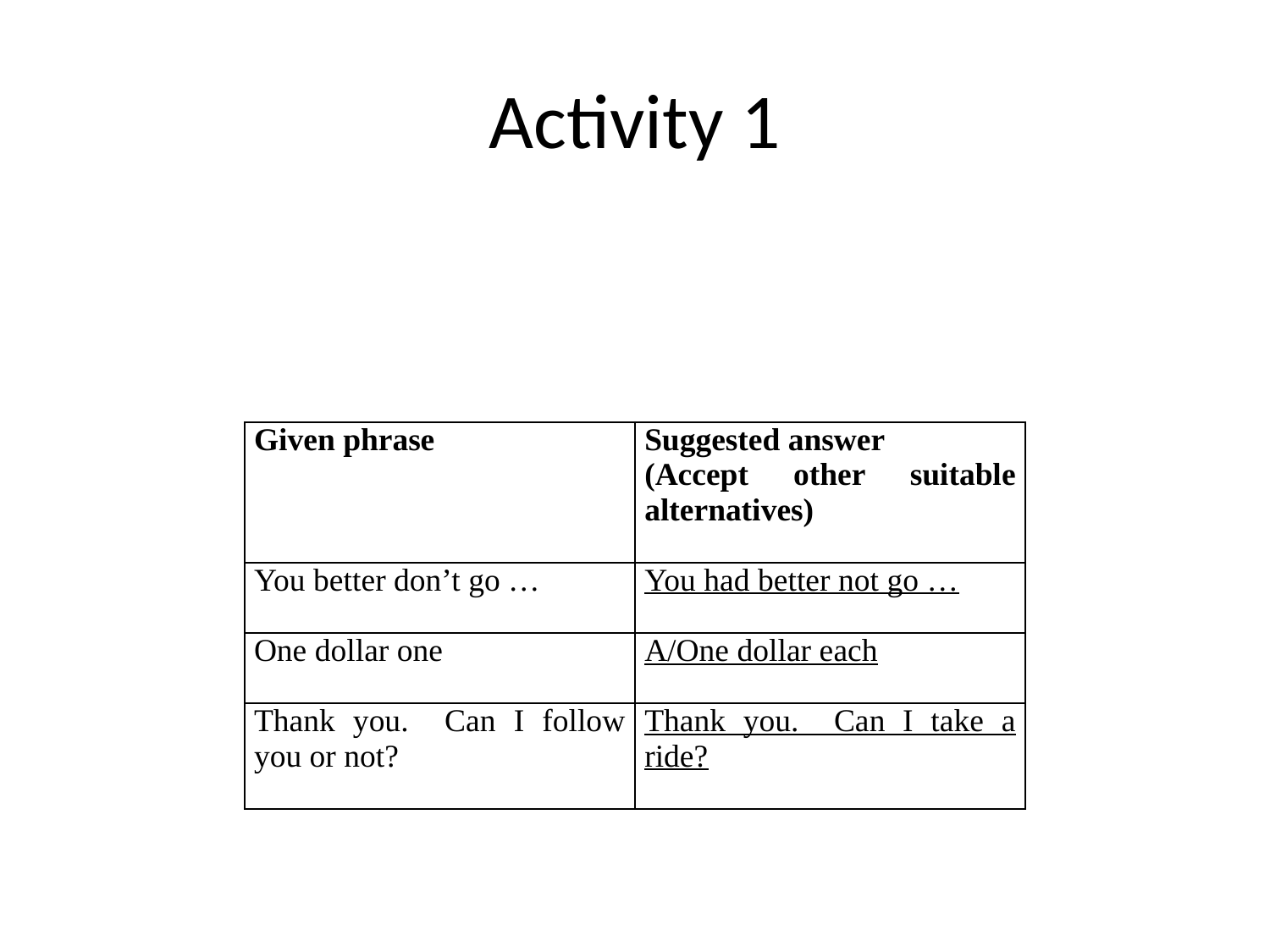

# Activity 1
| Given phrase | Suggested answer (Accept other suitable alternatives) |
| --- | --- |
| You better don’t go … | You had better not go … |
| One dollar one | A/One dollar each |
| Thank you. Can I follow you or not? | Thank you. Can I take a ride? |